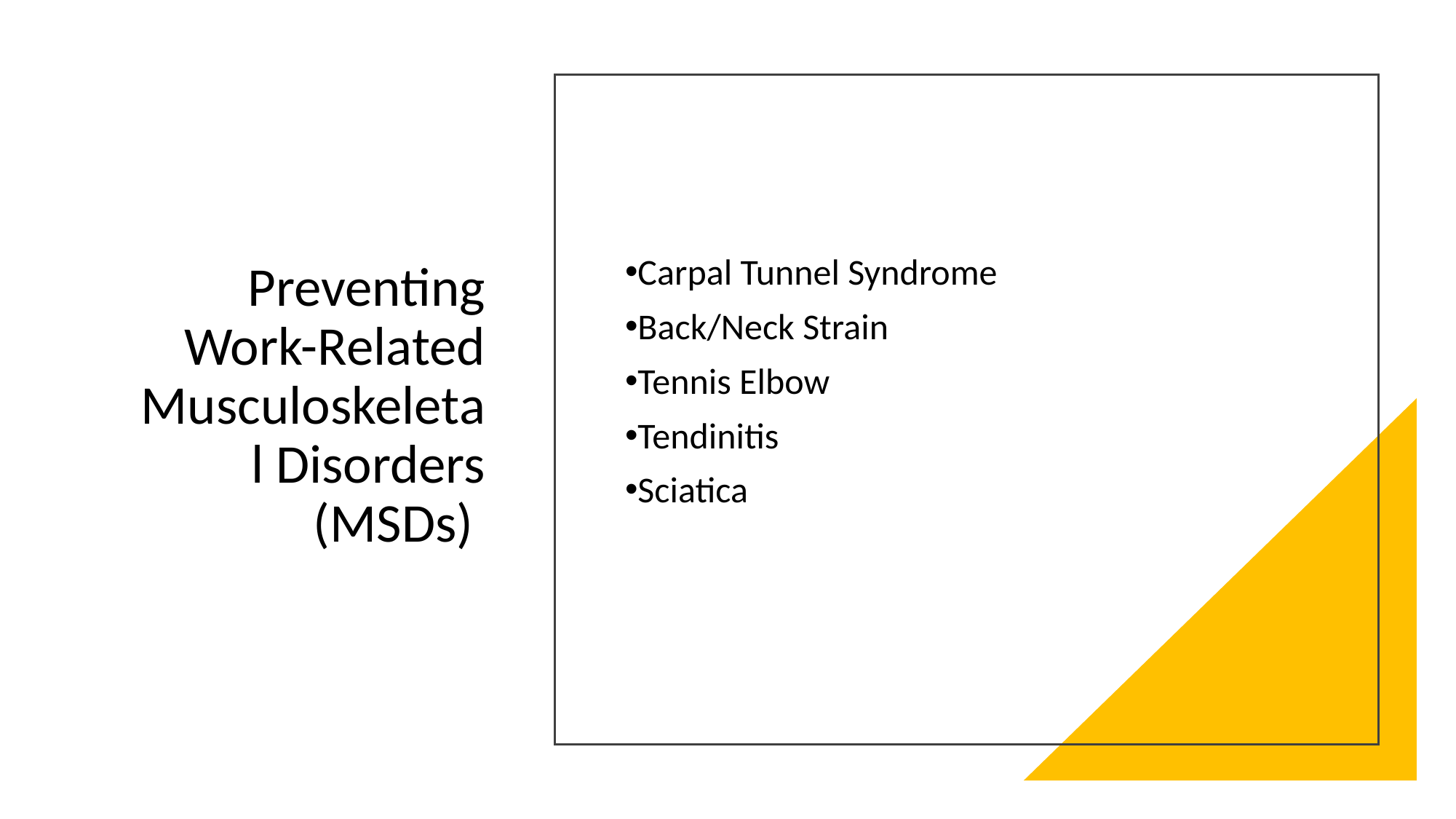

# Preventing Work-Related Musculoskeletal Disorders (MSDs)
Carpal Tunnel Syndrome
Back/Neck Strain
Tennis Elbow
Tendinitis
Sciatica